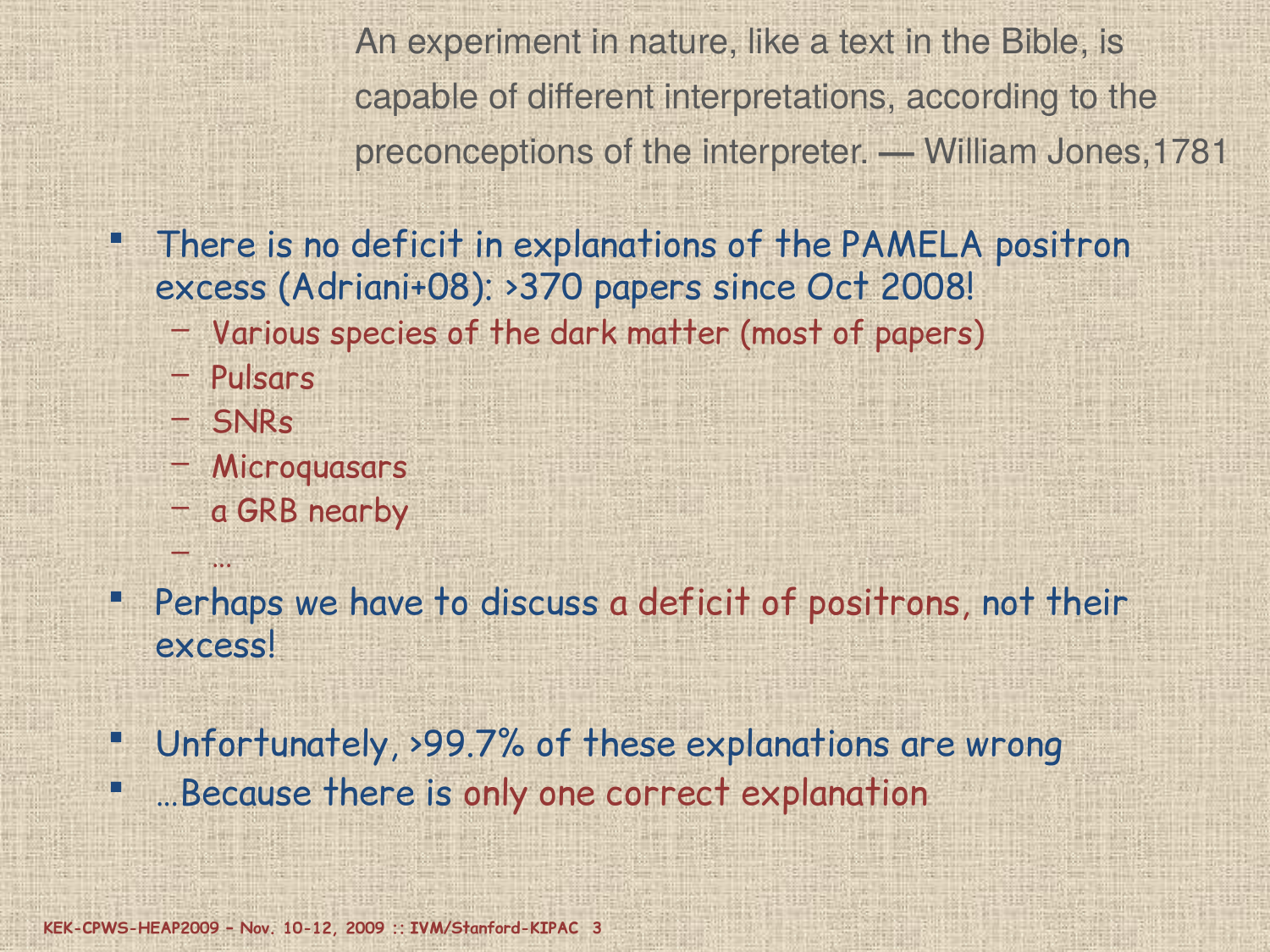

# An experiment in nature, like a text in the Bible, is capable of different interpretations, according to the preconceptions of the interpreter. — William Jones,1781
There is no deficit in explanations of the PAMELA positron excess (Adriani+08): >370 papers since Oct 2008!
Various species of the dark matter (most of papers)
Pulsars
SNRs
Microquasars
a GRB nearby
…
Perhaps we have to discuss a deficit of positrons, not their excess!

Unfortunately, >99.7% of these explanations are wrong
…Because there is only one correct explanation